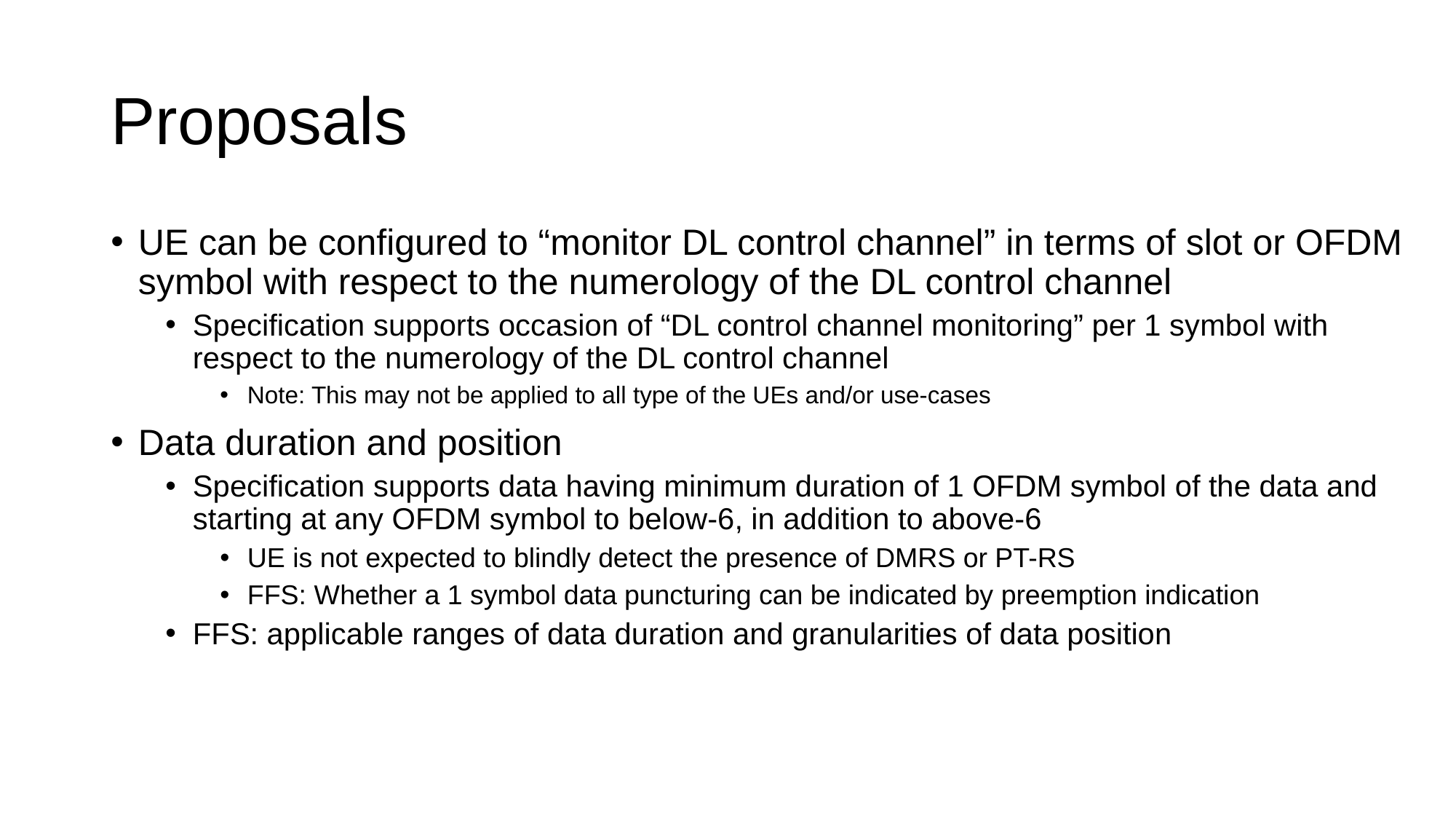

# Proposals
UE can be configured to “monitor DL control channel” in terms of slot or OFDM symbol with respect to the numerology of the DL control channel
Specification supports occasion of “DL control channel monitoring” per 1 symbol with respect to the numerology of the DL control channel
Note: This may not be applied to all type of the UEs and/or use-cases
Data duration and position
Specification supports data having minimum duration of 1 OFDM symbol of the data and starting at any OFDM symbol to below-6, in addition to above-6
UE is not expected to blindly detect the presence of DMRS or PT-RS
FFS: Whether a 1 symbol data puncturing can be indicated by preemption indication
FFS: applicable ranges of data duration and granularities of data position